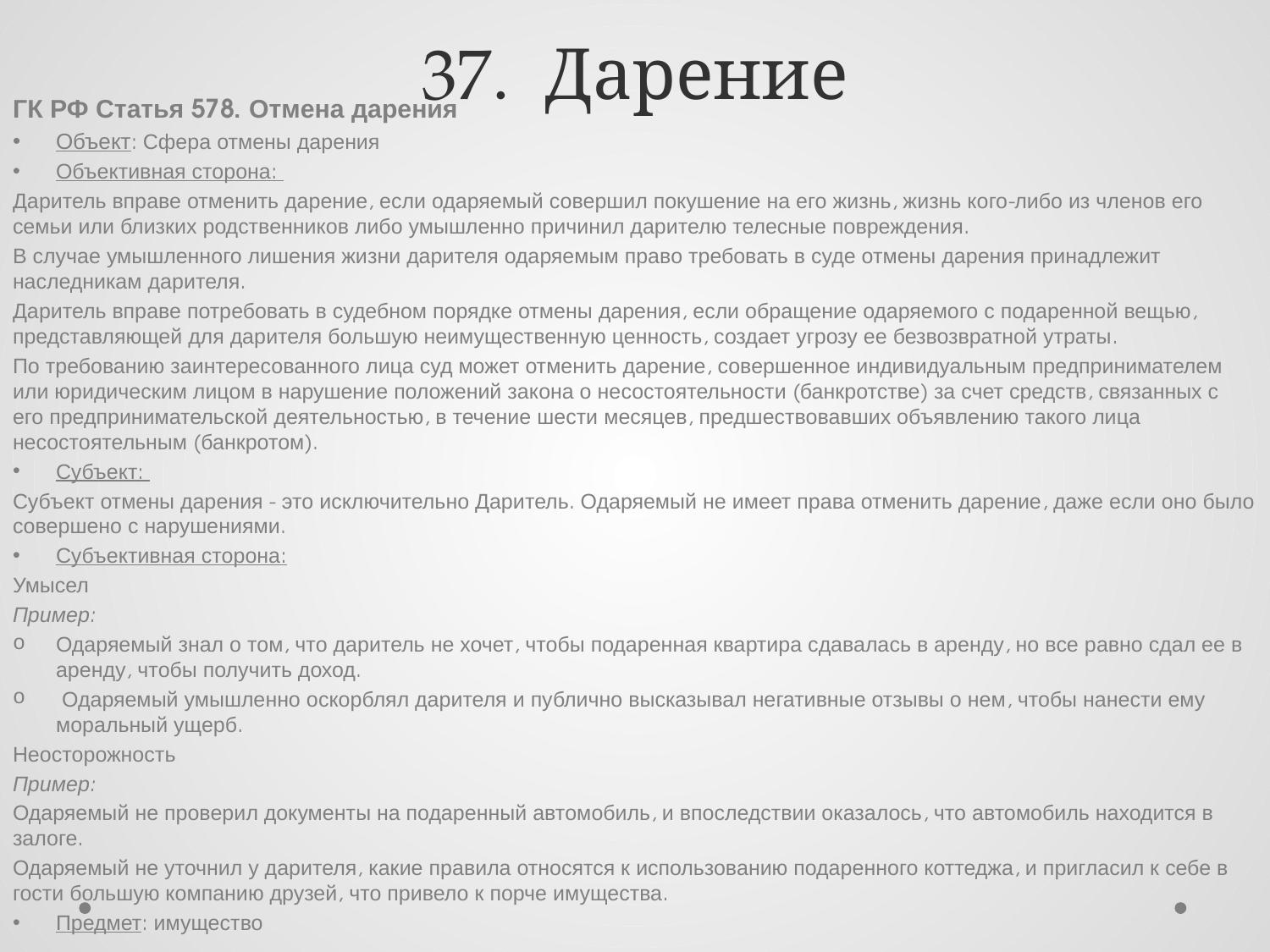

# 37.  Дарение
ГК РФ Статья 578. Отмена дарения
Объект: Сфера отмены дарения
Объективная сторона:
Даритель вправе отменить дарение, если одаряемый совершил покушение на его жизнь, жизнь кого-либо из членов его семьи или близких родственников либо умышленно причинил дарителю телесные повреждения.
В случае умышленного лишения жизни дарителя одаряемым право требовать в суде отмены дарения принадлежит наследникам дарителя.
Даритель вправе потребовать в судебном порядке отмены дарения, если обращение одаряемого с подаренной вещью, представляющей для дарителя большую неимущественную ценность, создает угрозу ее безвозвратной утраты.
По требованию заинтересованного лица суд может отменить дарение, совершенное индивидуальным предпринимателем или юридическим лицом в нарушение положений закона о несостоятельности (банкротстве) за счет средств, связанных с его предпринимательской деятельностью, в течение шести месяцев, предшествовавших объявлению такого лица несостоятельным (банкротом).
Субъект:
Субъект отмены дарения - это исключительно Даритель. Одаряемый не имеет права отменить дарение, даже если оно было совершено с нарушениями.
Субъективная сторона:
Умысел
Пример:
Одаряемый знал о том, что даритель не хочет, чтобы подаренная квартира сдавалась в аренду, но все равно сдал ее в аренду, чтобы получить доход.
 Одаряемый умышленно оскорблял дарителя и публично высказывал негативные отзывы о нем, чтобы нанести ему моральный ущерб.
Неосторожность
Пример:
Одаряемый не проверил документы на подаренный автомобиль, и впоследствии оказалось, что автомобиль находится в залоге.
Одаряемый не уточнил у дарителя, какие правила относятся к использованию подаренного коттеджа, и пригласил к себе в гости большую компанию друзей, что привело к порче имущества.
Предмет: имущество